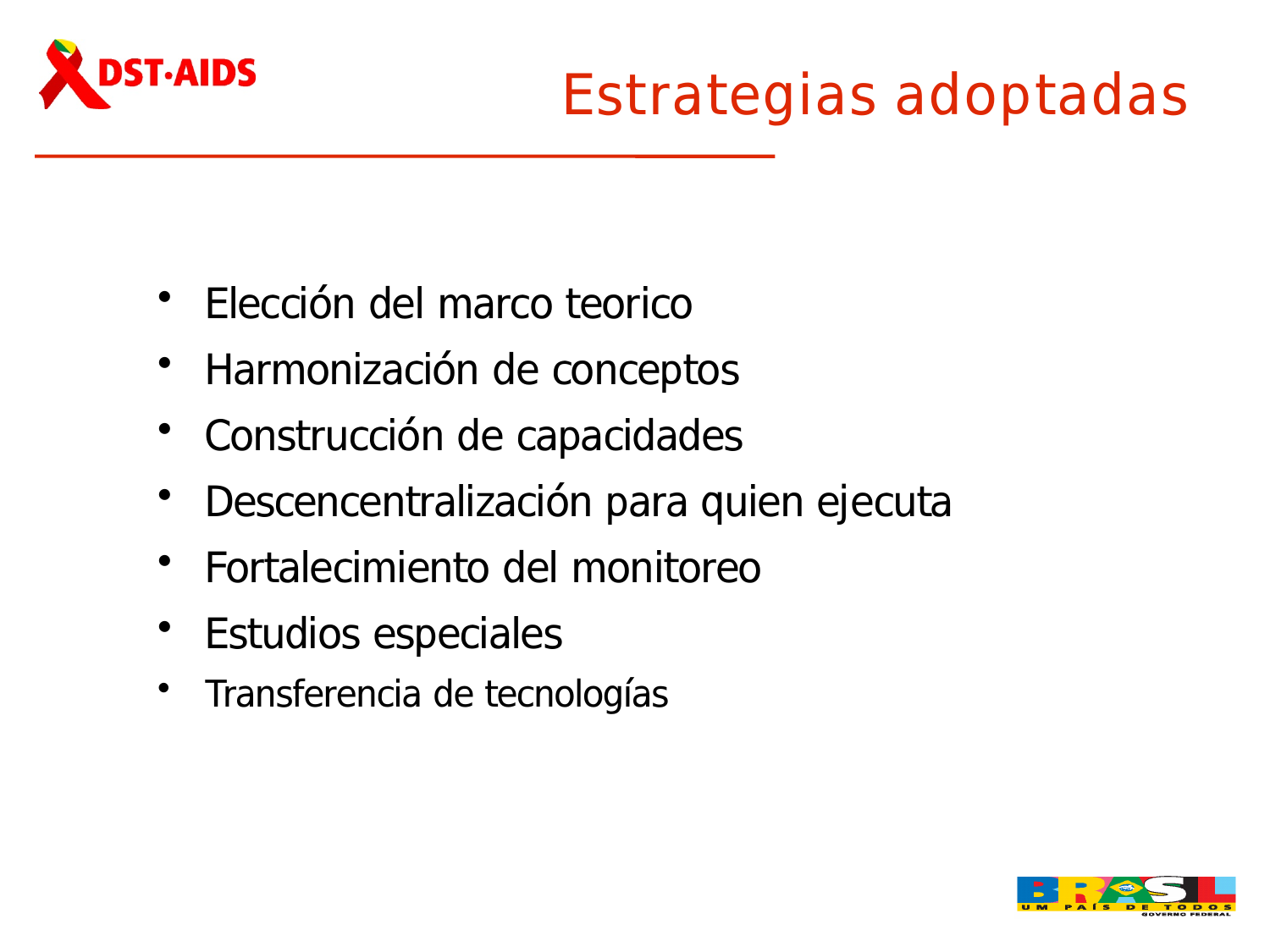

# Estrategias adoptadas
Elección del marco teorico
Harmonización de conceptos
Construcción de capacidades
Descencentralización para quien ejecuta
Fortalecimiento del monitoreo
Estudios especiales
Transferencia de tecnologías